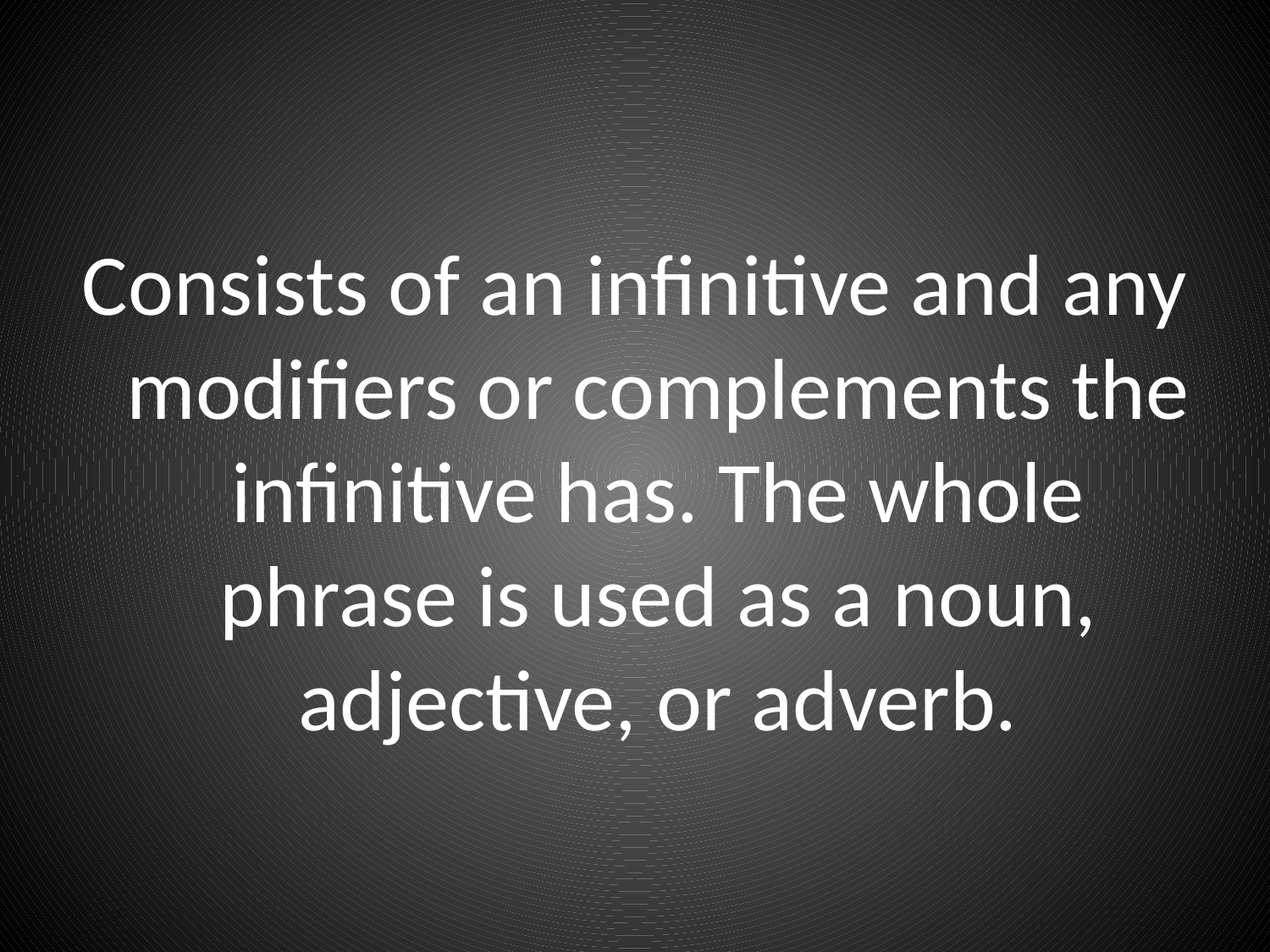

Consists of an infinitive and any modifiers or complements the infinitive has. The whole phrase is used as a noun, adjective, or adverb.